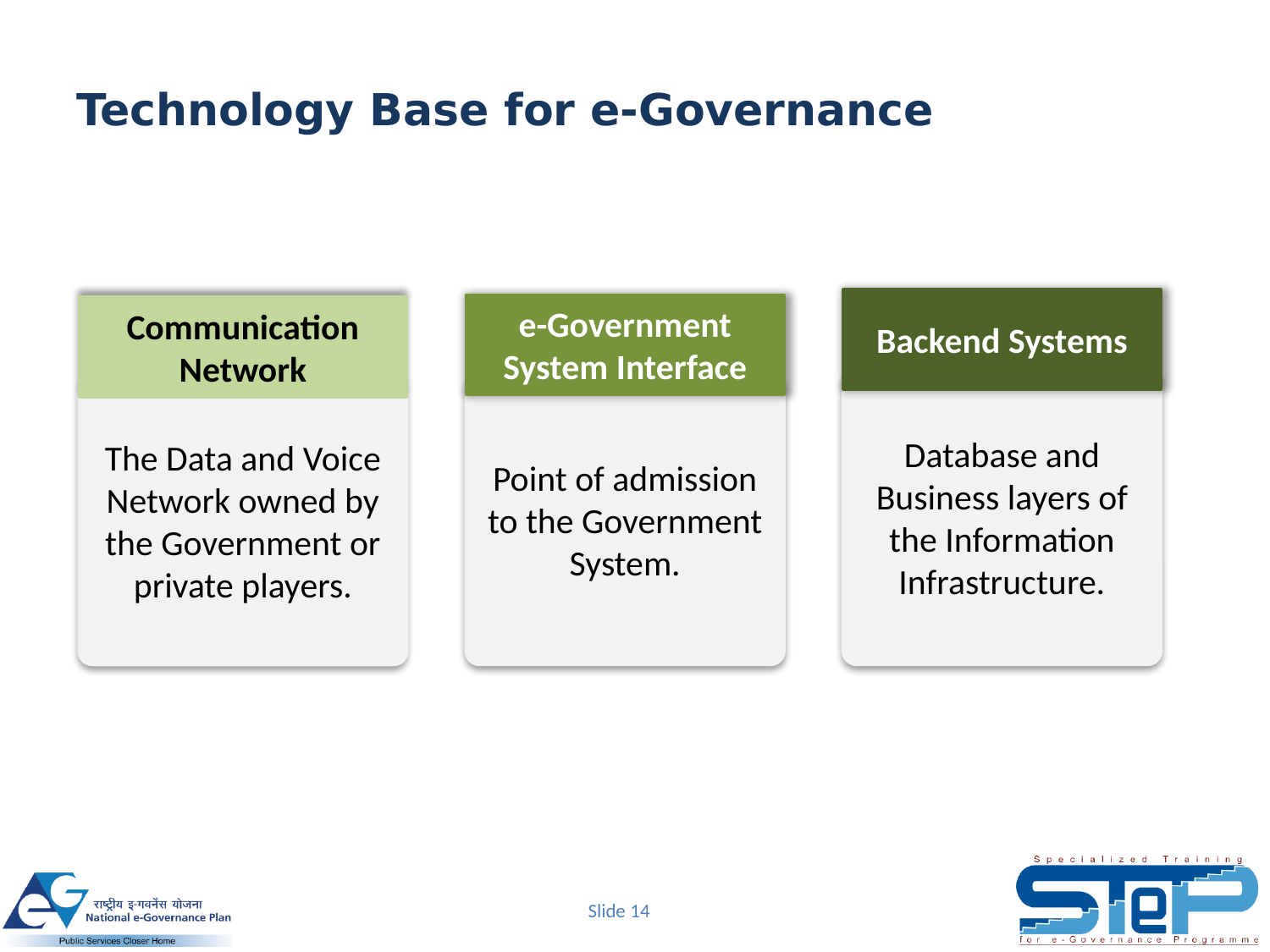

# Technology Base for e-Governance
Backend Systems
e-Government System Interface
Communication Network
Database and Business layers of the Information Infrastructure.
Point of admission to the Government System.
The Data and Voice Network owned by the Government or private players.